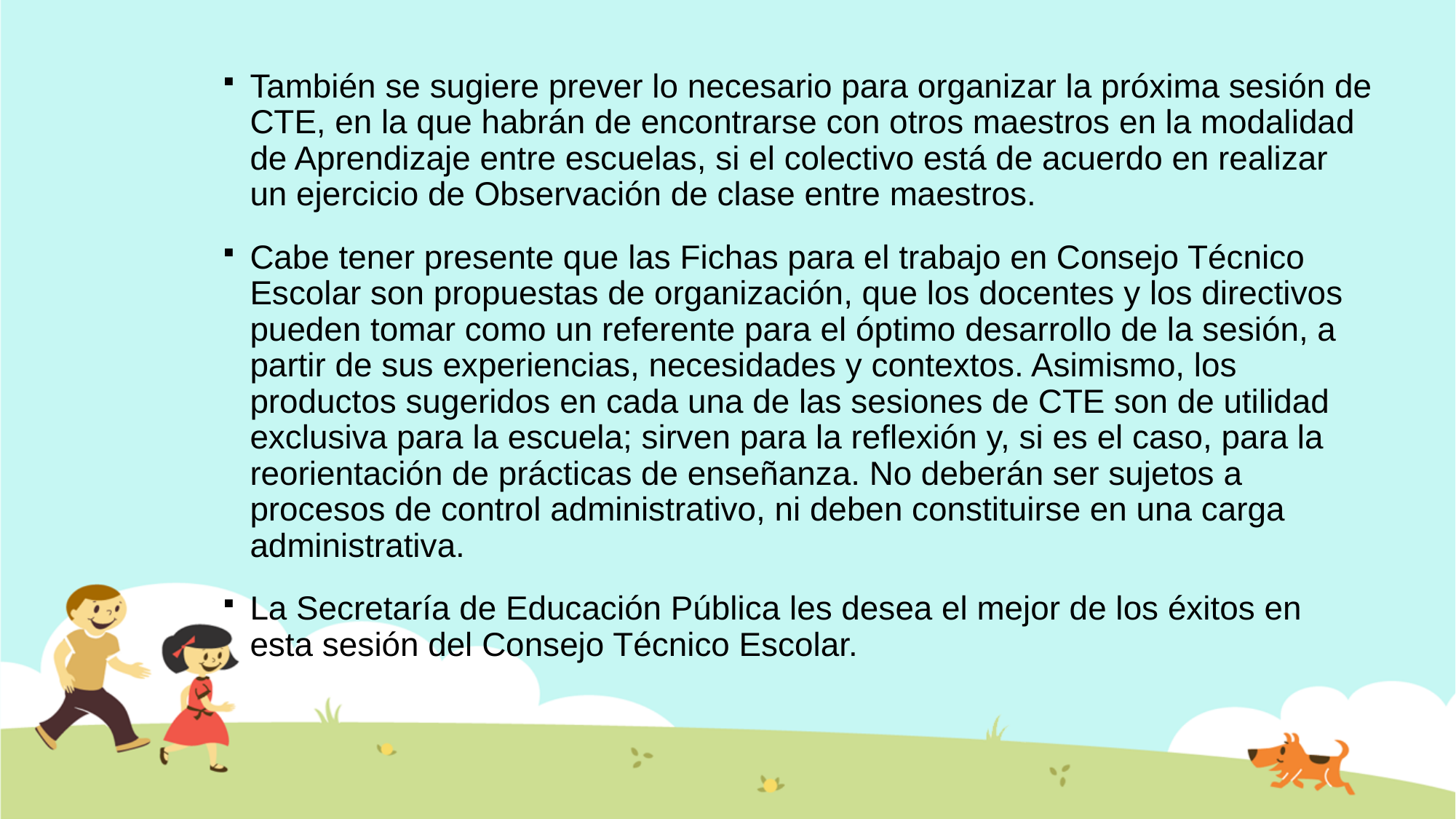

También se sugiere prever lo necesario para organizar la próxima sesión de CTE, en la que habrán de encontrarse con otros maestros en la modalidad de Aprendizaje entre escuelas, si el colectivo está de acuerdo en realizar un ejercicio de Observación de clase entre maestros.
Cabe tener presente que las Fichas para el trabajo en Consejo Técnico Escolar son propuestas de organización, que los docentes y los directivos pueden tomar como un referente para el óptimo desarrollo de la sesión, a partir de sus experiencias, necesidades y contextos. Asimismo, los productos sugeridos en cada una de las sesiones de CTE son de utilidad exclusiva para la escuela; sirven para la reflexión y, si es el caso, para la reorientación de prácticas de enseñanza. No deberán ser sujetos a procesos de control administrativo, ni deben constituirse en una carga administrativa.
La Secretaría de Educación Pública les desea el mejor de los éxitos en esta sesión del Consejo Técnico Escolar.